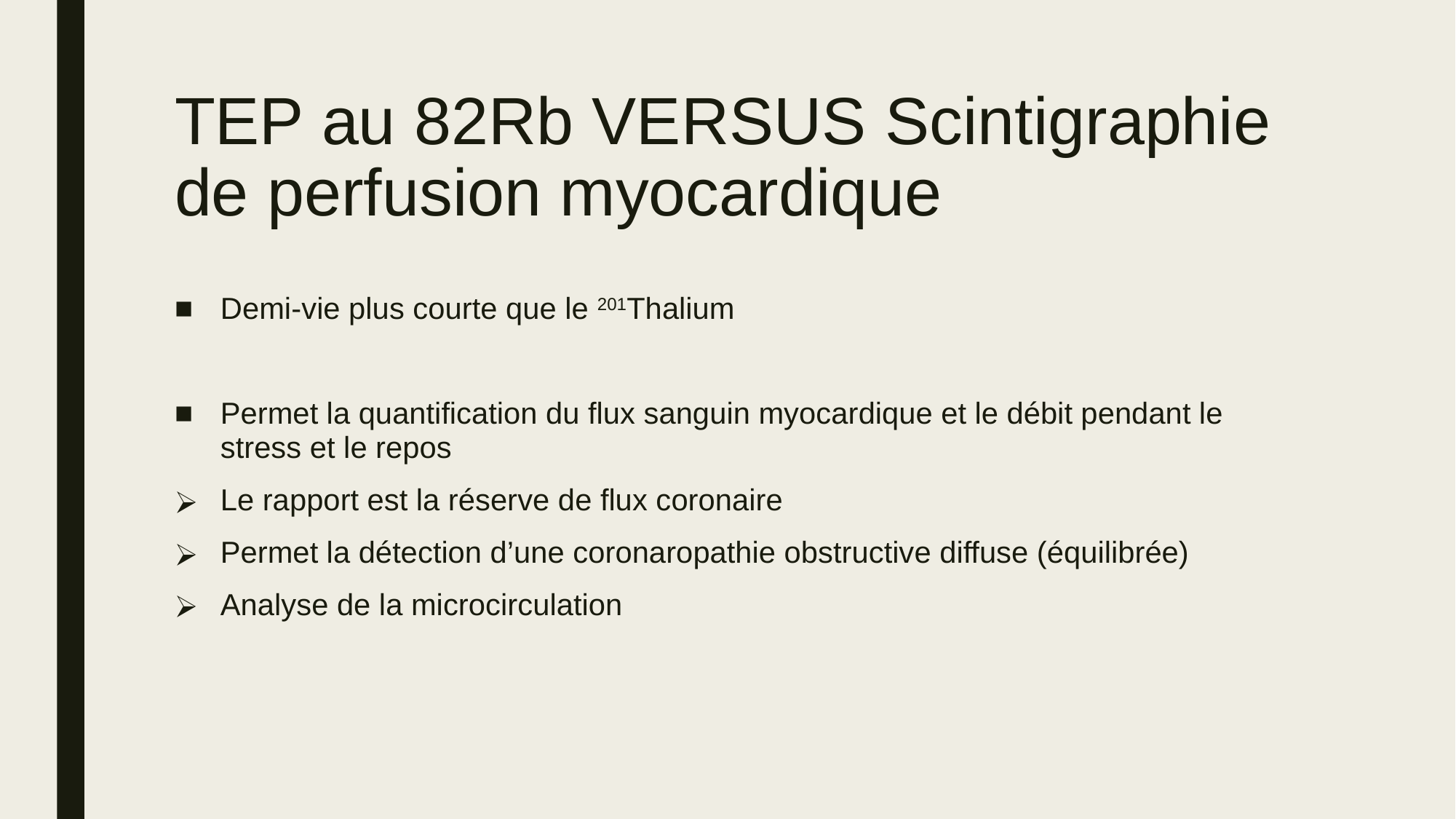

# TEP au 82Rb VERSUS Scintigraphie de perfusion myocardique
Demi-vie plus courte que le 201Thalium

Permet la quantification du flux sanguin myocardique et le débit pendant le stress et le repos
Le rapport est la réserve de flux coronaire
Permet la détection d’une coronaropathie obstructive diffuse (équilibrée)
Analyse de la microcirculation